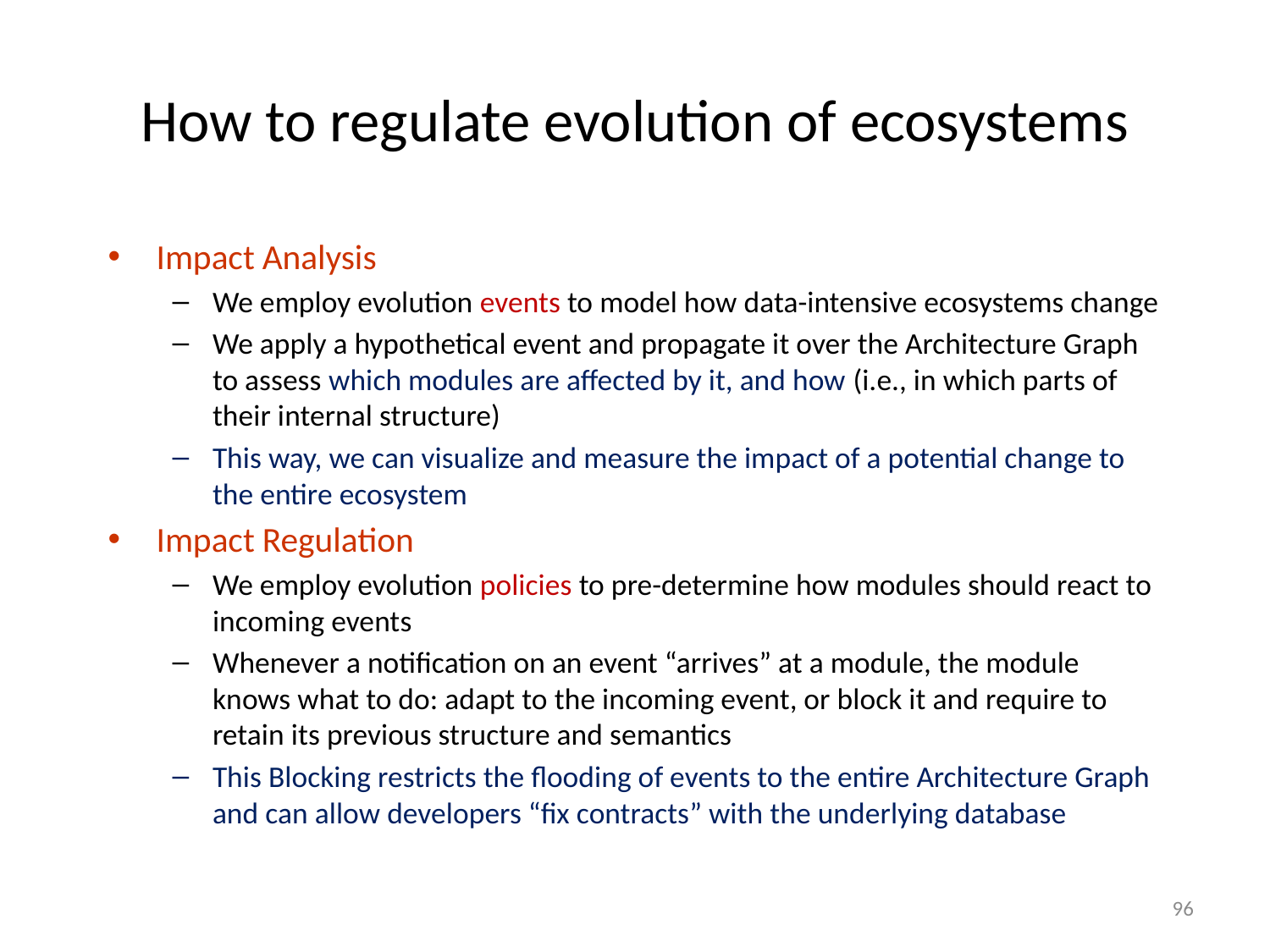

# How to regulate evolution of ecosystems
Impact Analysis
We employ evolution events to model how data-intensive ecosystems change
We apply a hypothetical event and propagate it over the Architecture Graph to assess which modules are affected by it, and how (i.e., in which parts of their internal structure)
This way, we can visualize and measure the impact of a potential change to the entire ecosystem
Impact Regulation
We employ evolution policies to pre-determine how modules should react to incoming events
Whenever a notification on an event “arrives” at a module, the module knows what to do: adapt to the incoming event, or block it and require to retain its previous structure and semantics
This Blocking restricts the flooding of events to the entire Architecture Graph and can allow developers “fix contracts” with the underlying database
96